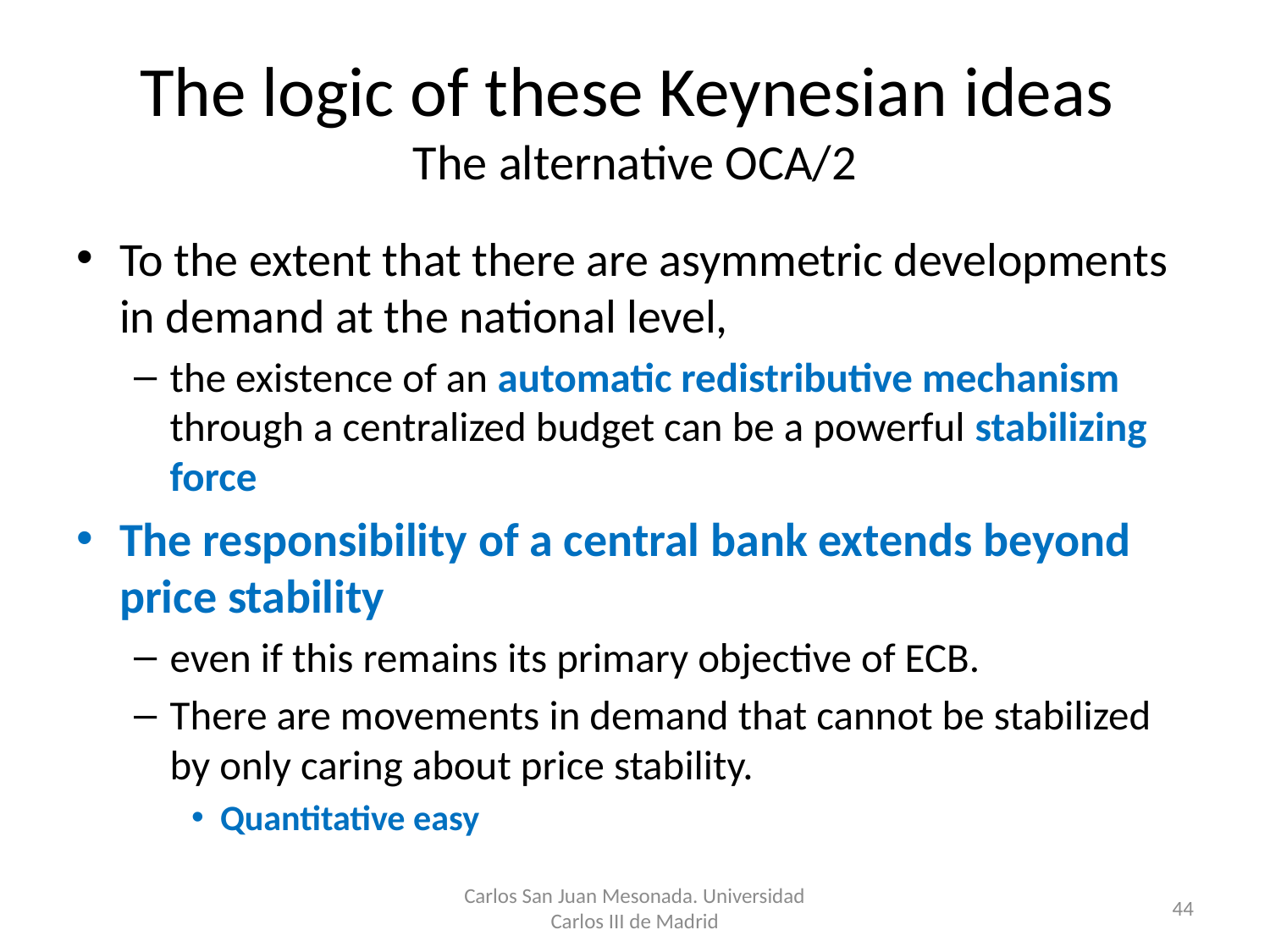

# The logic of these Keynesian ideas The alternative OCA/2
To the extent that there are asymmetric developments in demand at the national level,
the existence of an automatic redistributive mechanism through a centralized budget can be a powerful stabilizing force
The responsibility of a central bank extends beyond price stability
even if this remains its primary objective of ECB.
There are movements in demand that cannot be stabilized by only caring about price stability.
Quantitative easy
Carlos San Juan Mesonada. Universidad Carlos III de Madrid
44